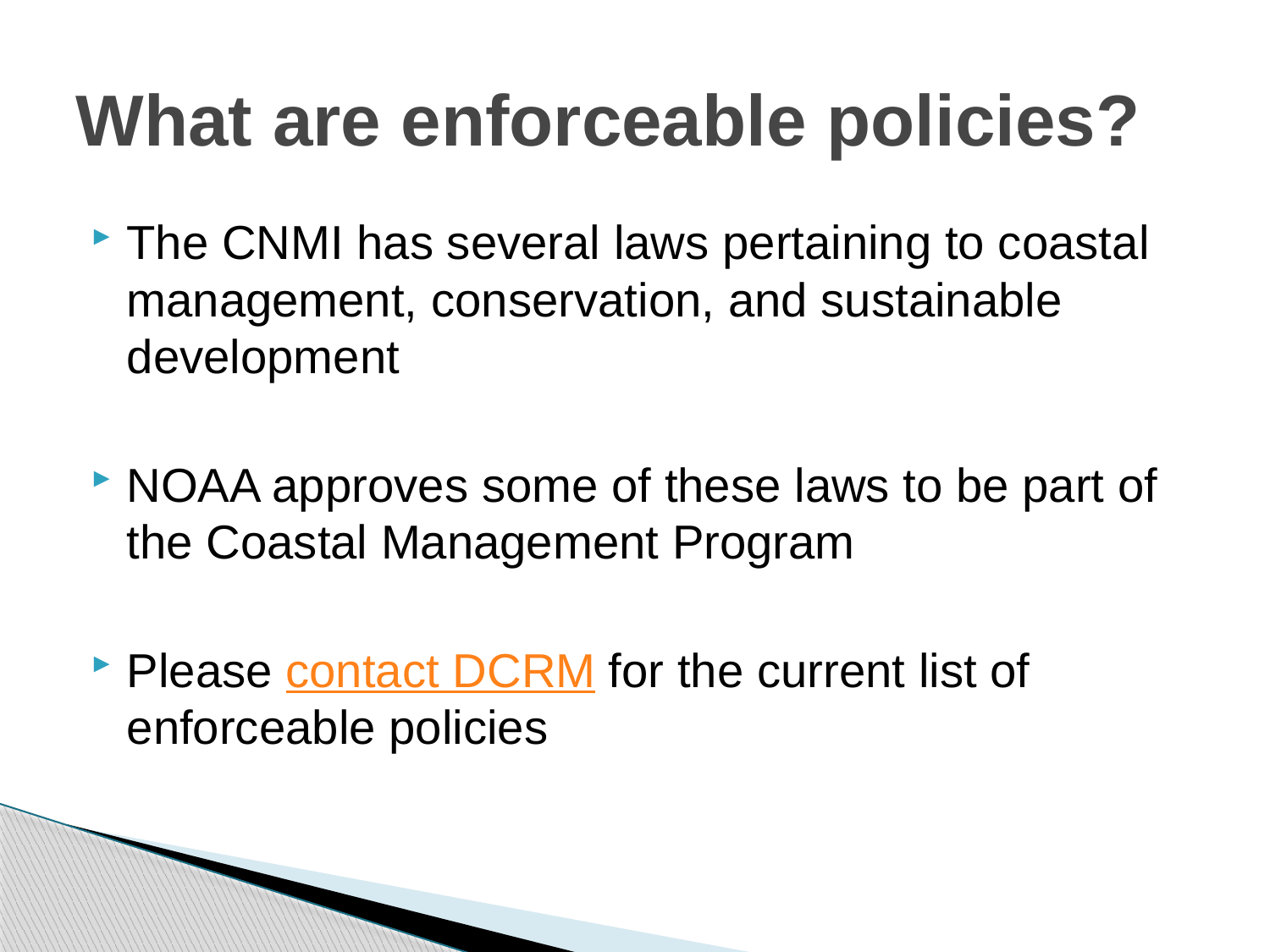

# What are enforceable policies?
The CNMI has several laws pertaining to coastal management, conservation, and sustainable development

NOAA approves some of these laws to be part of the Coastal Management Program

Please contact DCRM for the current list of enforceable policies